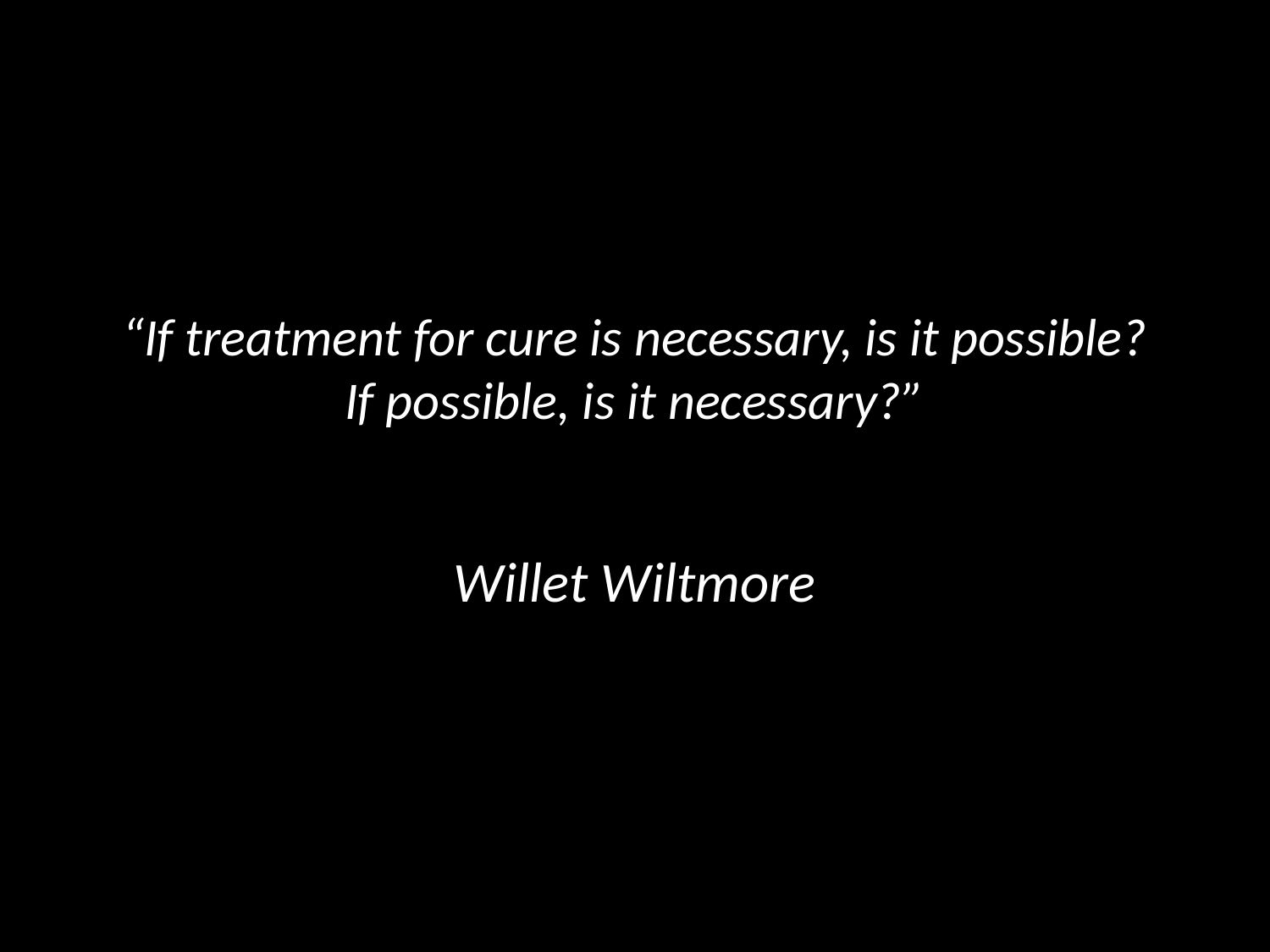

# “If treatment for cure is necessary, is it possible? If possible, is it necessary?”
Willet Wiltmore